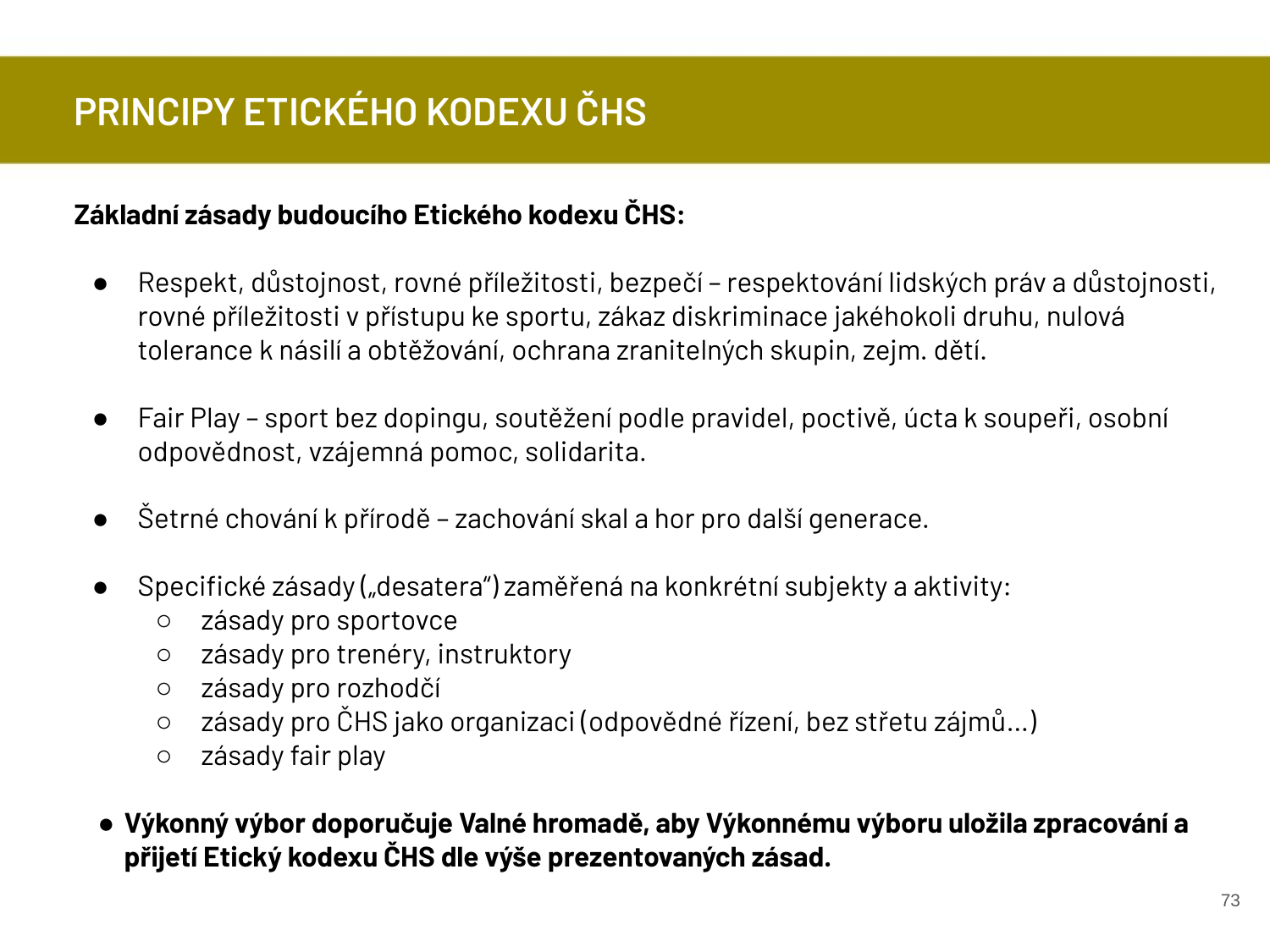

PRINCIPY ETICKÉHO KODEXU ČHS
Základní zásady budoucího Etického kodexu ČHS:

Respekt, důstojnost, rovné příležitosti, bezpečí – respektování lidských práv a důstojnosti, rovné příležitosti v přístupu ke sportu, zákaz diskriminace jakéhokoli druhu, nulová tolerance k násilí a obtěžování, ochrana zranitelných skupin, zejm. dětí.
Fair Play – sport bez dopingu, soutěžení podle pravidel, poctivě, úcta k soupeři, osobní odpovědnost, vzájemná pomoc, solidarita.
Šetrné chování k přírodě – zachování skal a hor pro další generace.
Specifické zásady („desatera“) zaměřená na konkrétní subjekty a aktivity:
zásady pro sportovce
zásady pro trenéry, instruktory
zásady pro rozhodčí
zásady pro ČHS jako organizaci (odpovědné řízení, bez střetu zájmů…)
zásady fair play

Výkonný výbor doporučuje Valné hromadě, aby Výkonnému výboru uložila zpracování a přijetí Etický kodexu ČHS dle výše prezentovaných zásad.
73